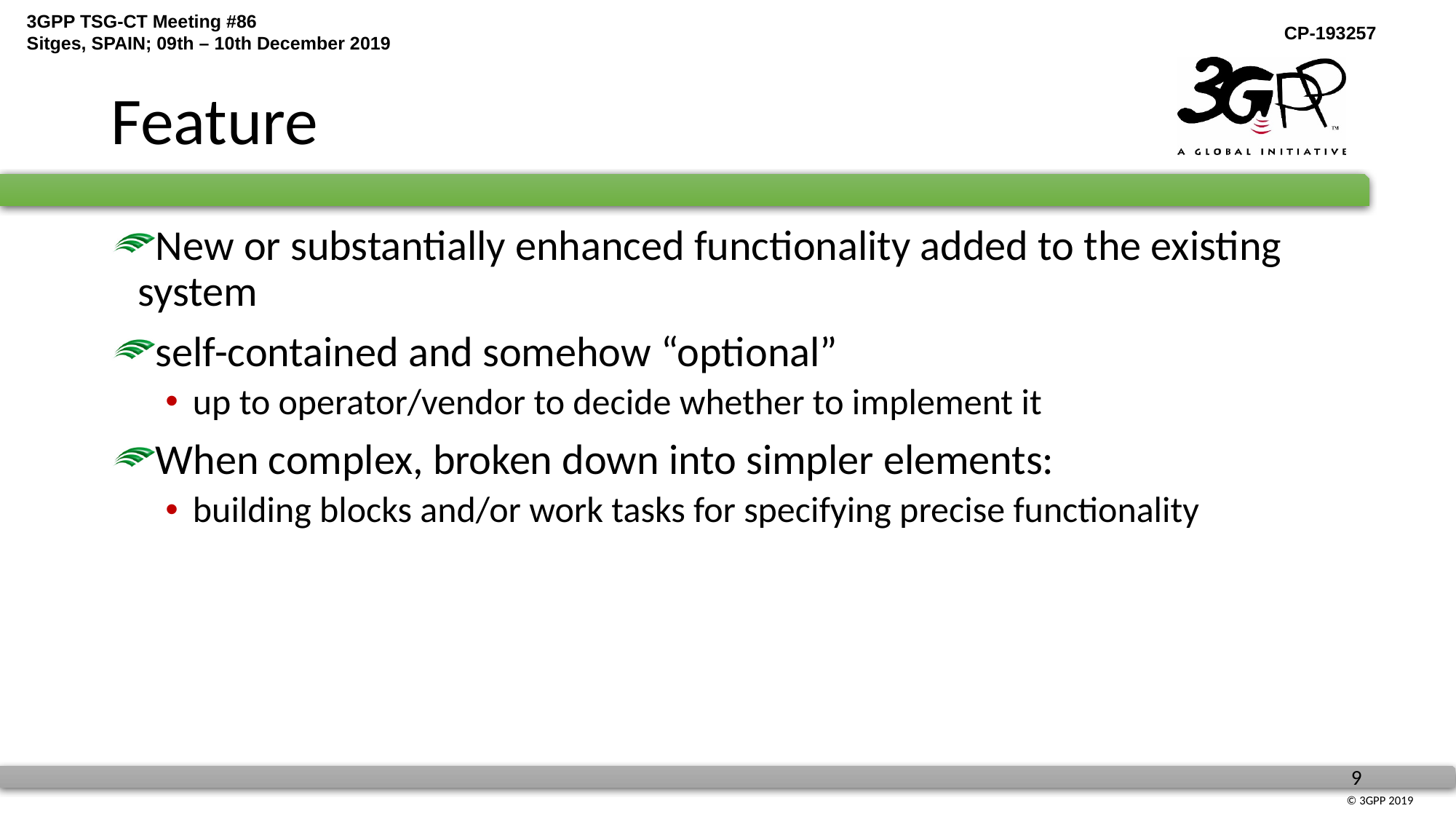

# Feature
New or substantially enhanced functionality added to the existing system
self-contained and somehow “optional”
up to operator/vendor to decide whether to implement it
When complex, broken down into simpler elements:
building blocks and/or work tasks for specifying precise functionality